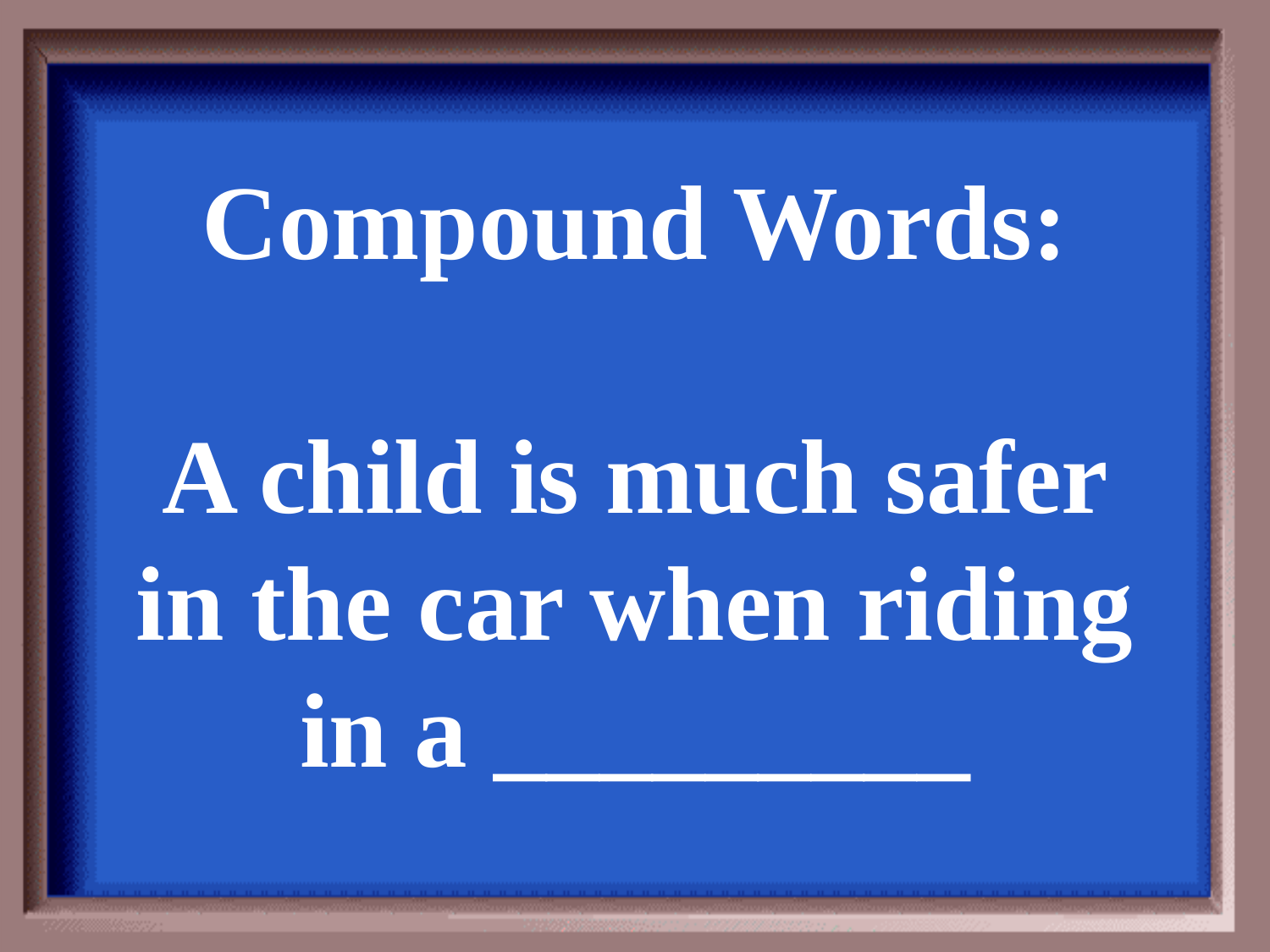

Compound Words:
A child is much safer in the car when riding in a _________